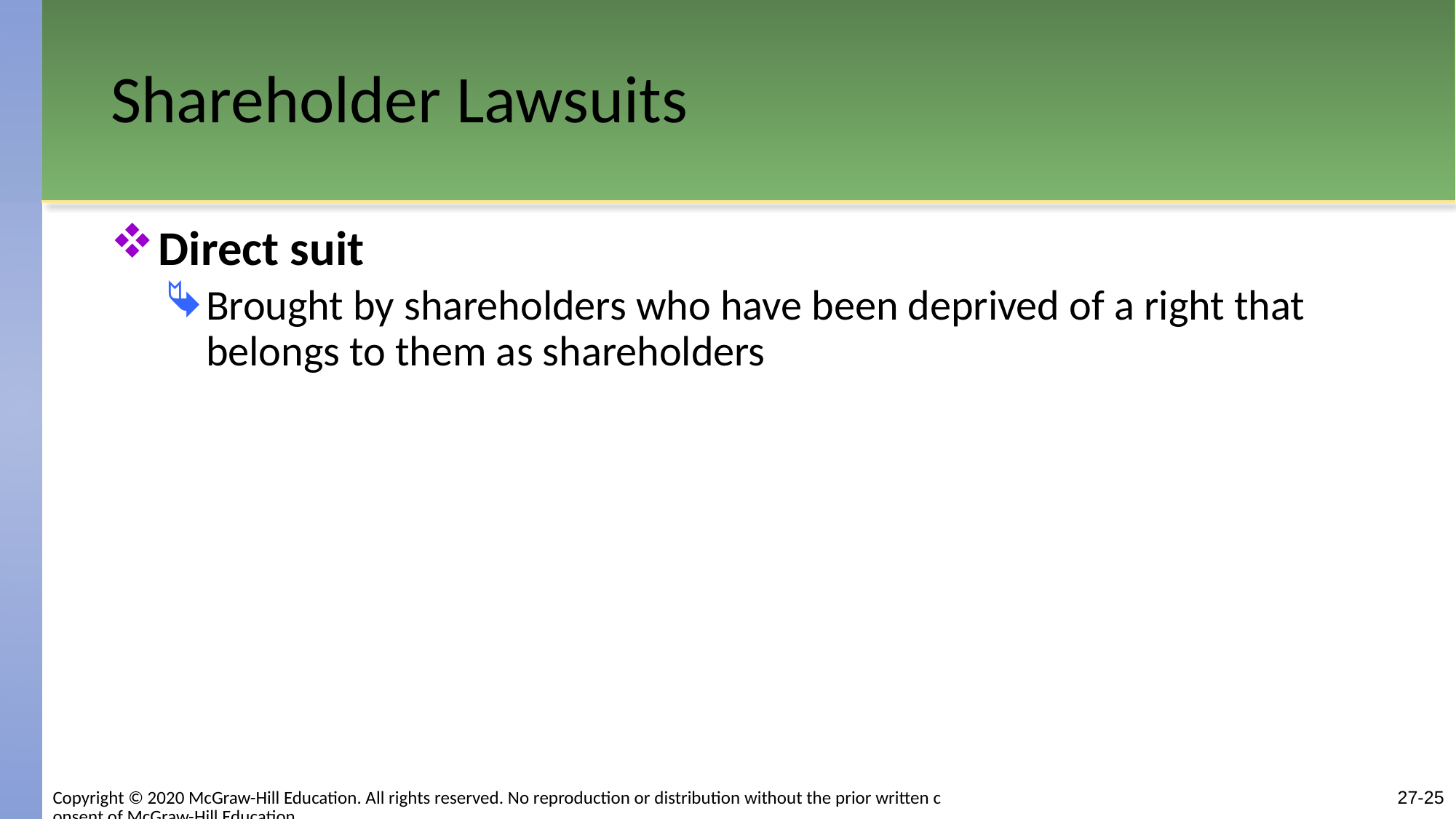

# Shareholder Lawsuits
Direct suit
Brought by shareholders who have been deprived of a right that belongs to them as shareholders

27-25
Copyright © 2020 McGraw-Hill Education. All rights reserved. No reproduction or distribution without the prior written consent of McGraw-Hill Education.